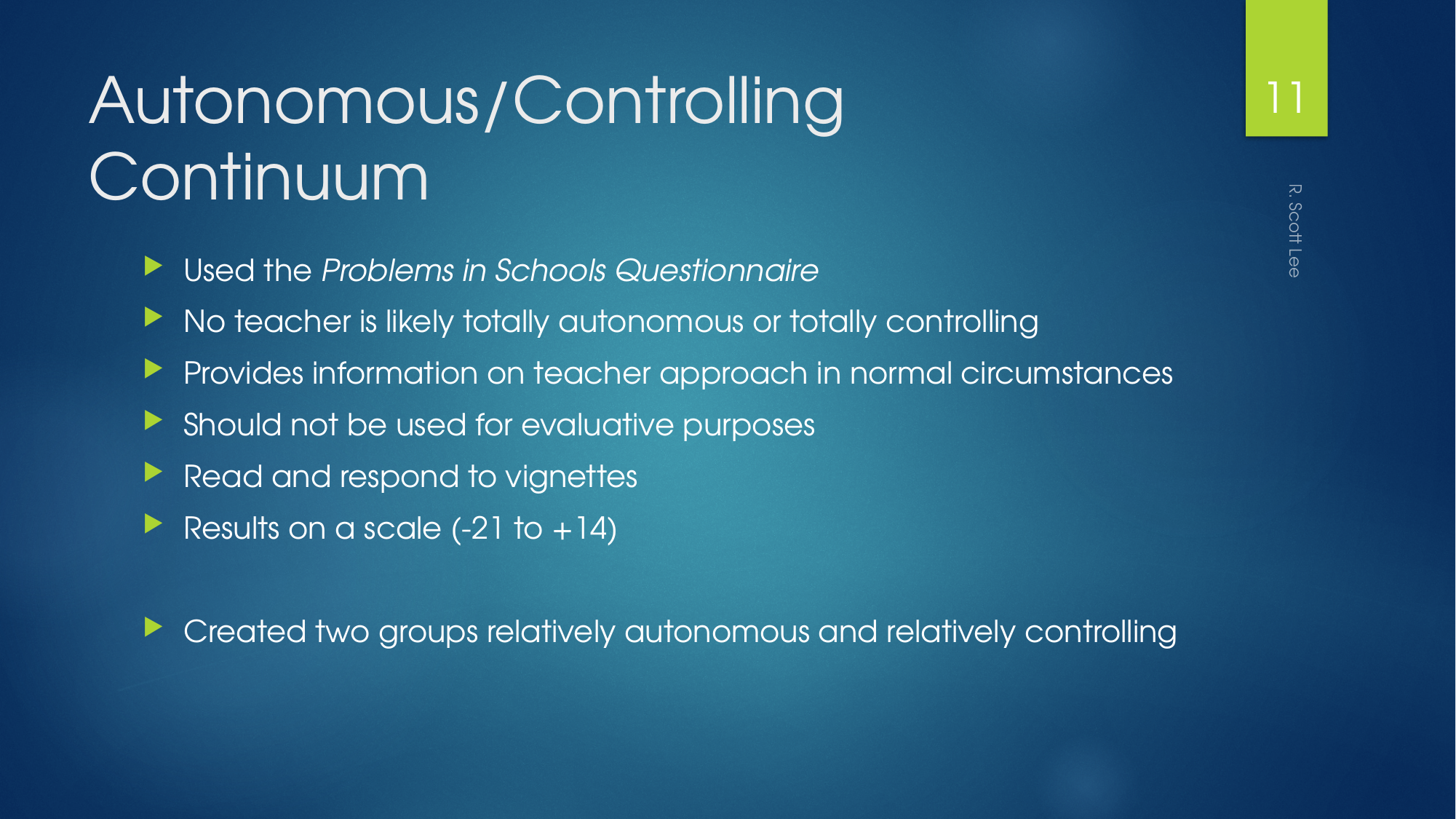

11
# Autonomous/Controlling Continuum
Used the Problems in Schools Questionnaire
No teacher is likely totally autonomous or totally controlling
Provides information on teacher approach in normal circumstances
Should not be used for evaluative purposes
Read and respond to vignettes
Results on a scale (-21 to +14)

Created two groups relatively autonomous and relatively controlling
R. Scott Lee